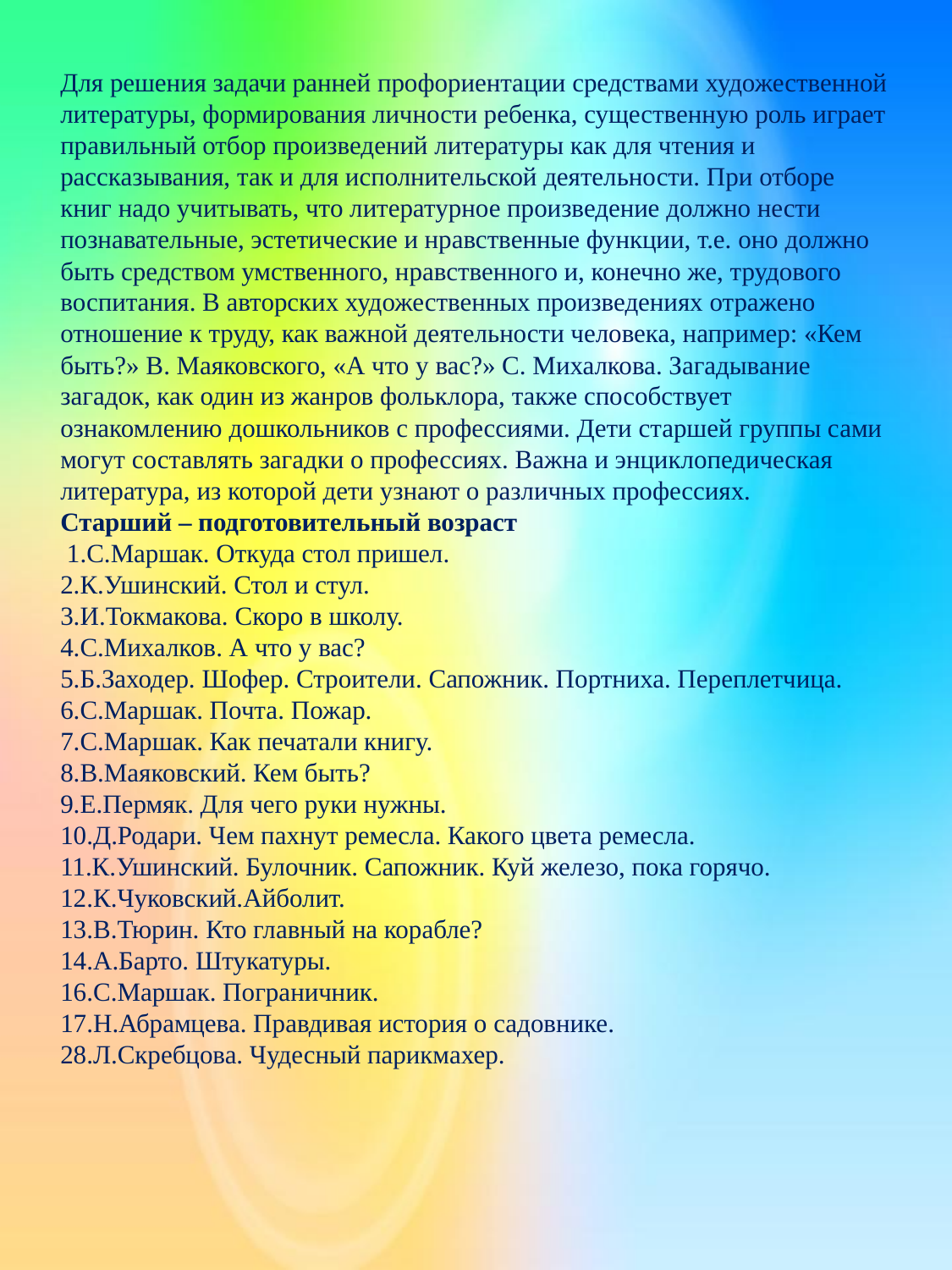

# Для решения задачи ранней профориентации средствами художественной литературы, формирования личности ребенка, существенную роль играет правильный отбор произведений литературы как для чтения и рассказывания, так и для исполнительской деятельности. При отборе книг надо учитывать, что литературное произведение должно нести познавательные, эстетические и нравственные функции, т.е. оно должно быть средством умственного, нравственного и, конечно же, трудового воспитания. В авторских художественных произведениях отражено отношение к труду, как важной деятельности человека, например: «Кем быть?» В. Маяковского, «А что у вас?» С. Михалкова. Загадывание загадок, как один из жанров фольклора, также способствует ознакомлению дошкольников с профессиями. Дети старшей группы сами могут составлять загадки о профессиях. Важна и энциклопедическая литература, из которой дети узнают о различных профессиях. Старший – подготовительный возраст 1.С.Маршак. Откуда стол пришел. 2.К.Ушинский. Стол и стул. 3.И.Токмакова. Скоро в школу. 4.С.Михалков. А что у вас? 5.Б.Заходер. Шофер. Строители. Сапожник. Портниха. Переплетчица. 6.С.Маршак. Почта. Пожар. 7.С.Маршак. Как печатали книгу. 8.В.Маяковский. Кем быть? 9.Е.Пермяк. Для чего руки нужны. 10.Д.Родари. Чем пахнут ремесла. Какого цвета ремесла. 11.К.Ушинский. Булочник. Сапожник. Куй железо, пока горячо. 12.К.Чуковский.Айболит. 13.В.Тюрин. Кто главный на корабле? 14.А.Барто. Штукатуры. 16.С.Маршак. Пограничник. 17.Н.Абрамцева. Правдивая история о садовнике. 28.Л.Скребцова. Чудесный парикмахер.